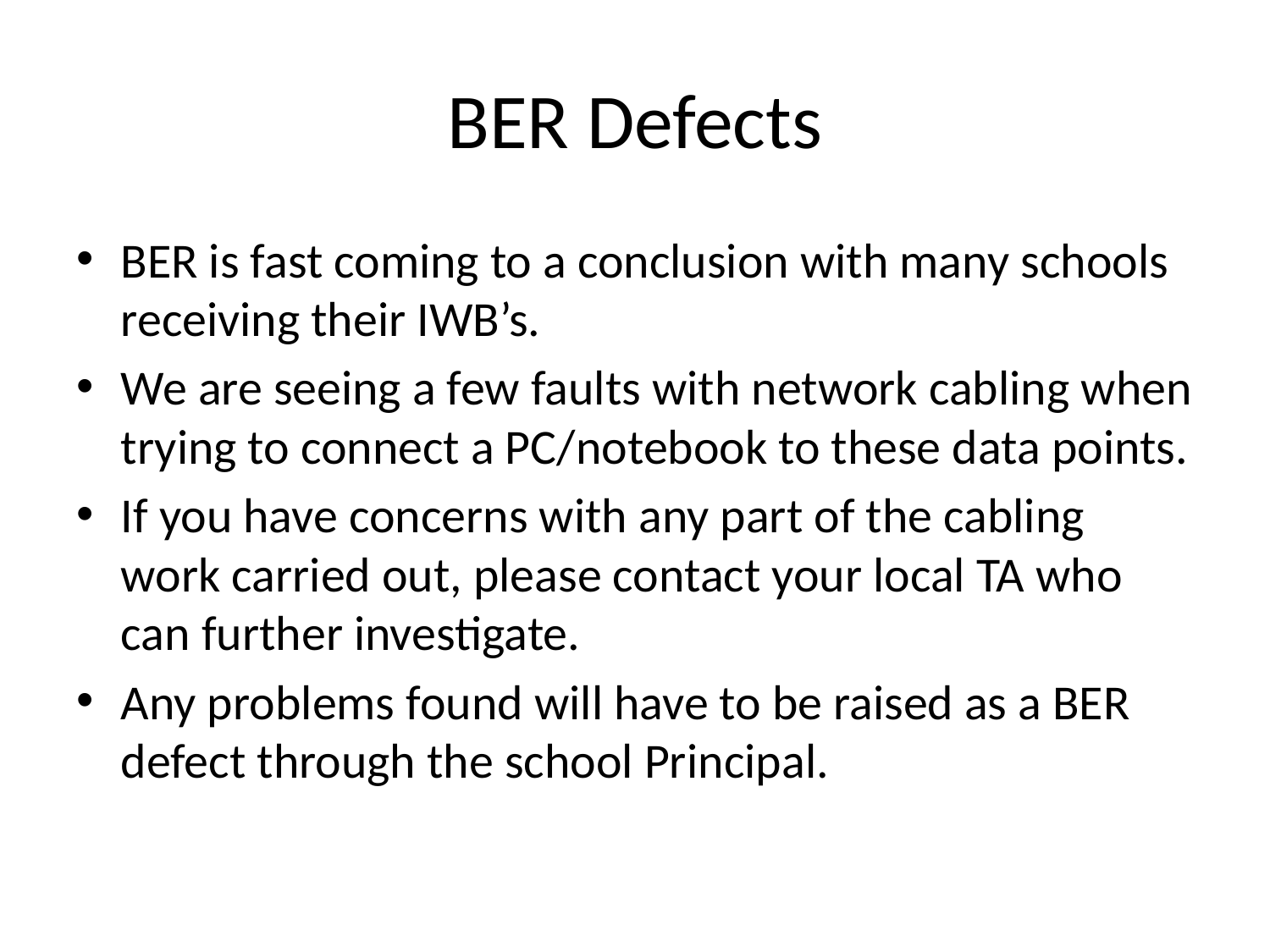

# BER Defects
BER is fast coming to a conclusion with many schools receiving their IWB’s.
We are seeing a few faults with network cabling when trying to connect a PC/notebook to these data points.
If you have concerns with any part of the cabling work carried out, please contact your local TA who can further investigate.
Any problems found will have to be raised as a BER defect through the school Principal.